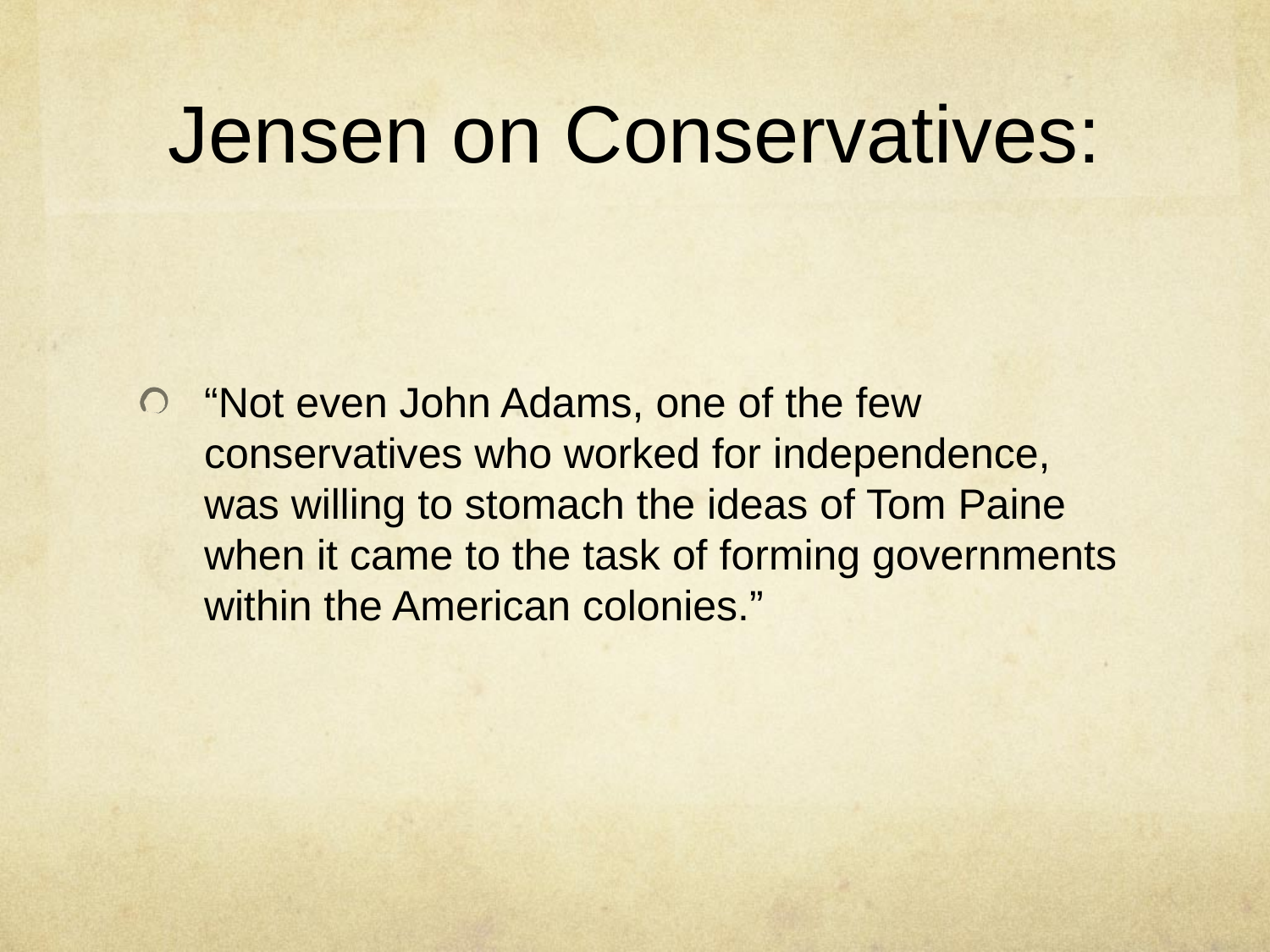

# Jensen on Conservatives:
“Not even John Adams, one of the few conservatives who worked for independence, was willing to stomach the ideas of Tom Paine when it came to the task of forming governments within the American colonies.”